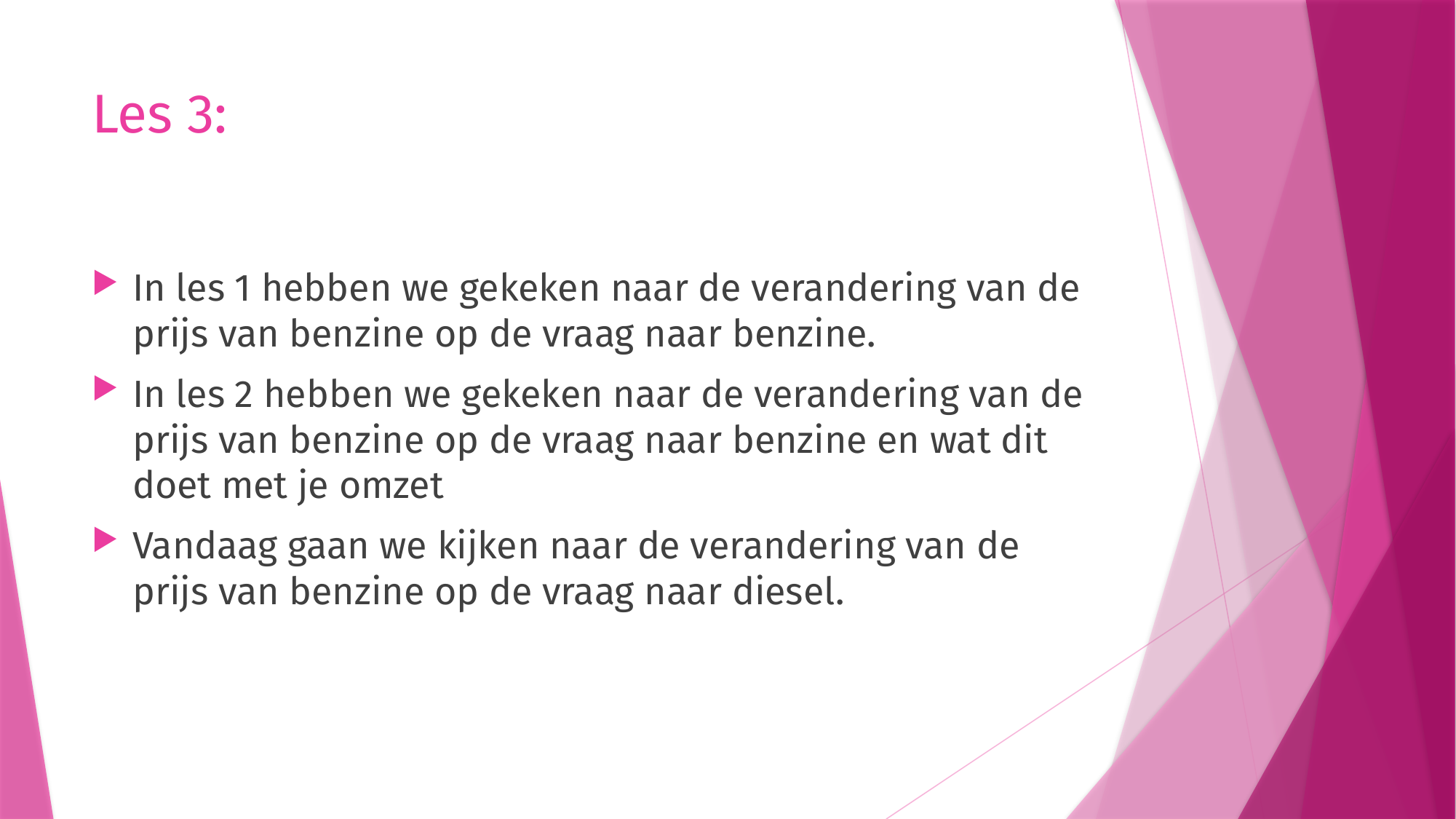

# Les 3:
In les 1 hebben we gekeken naar de verandering van de prijs van benzine op de vraag naar benzine.
In les 2 hebben we gekeken naar de verandering van de prijs van benzine op de vraag naar benzine en wat dit doet met je omzet
Vandaag gaan we kijken naar de verandering van de prijs van benzine op de vraag naar diesel.